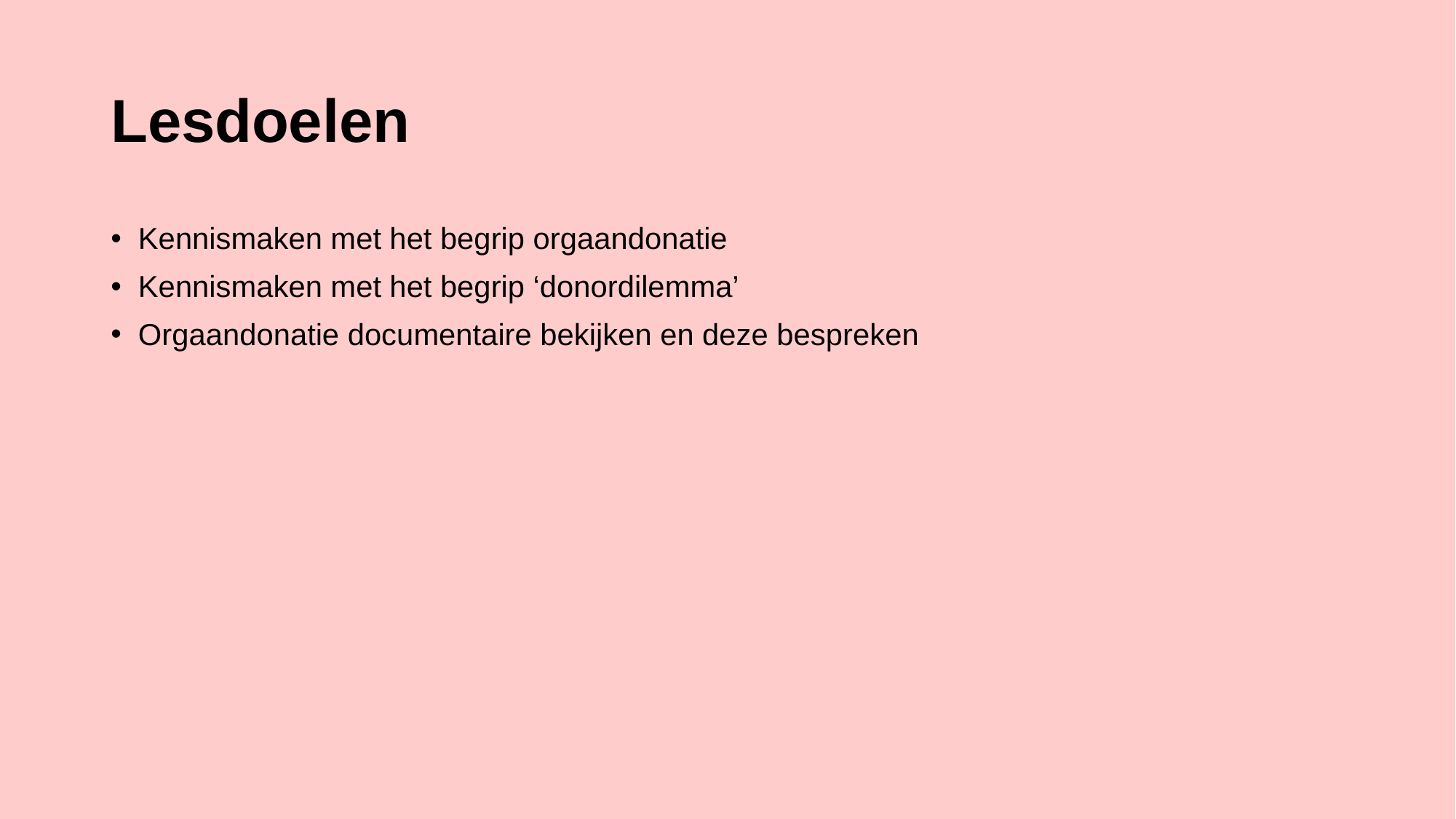

# Lesdoelen
Kennismaken met het begrip orgaandonatie
Kennismaken met het begrip ‘donordilemma’
Orgaandonatie documentaire bekijken en deze bespreken